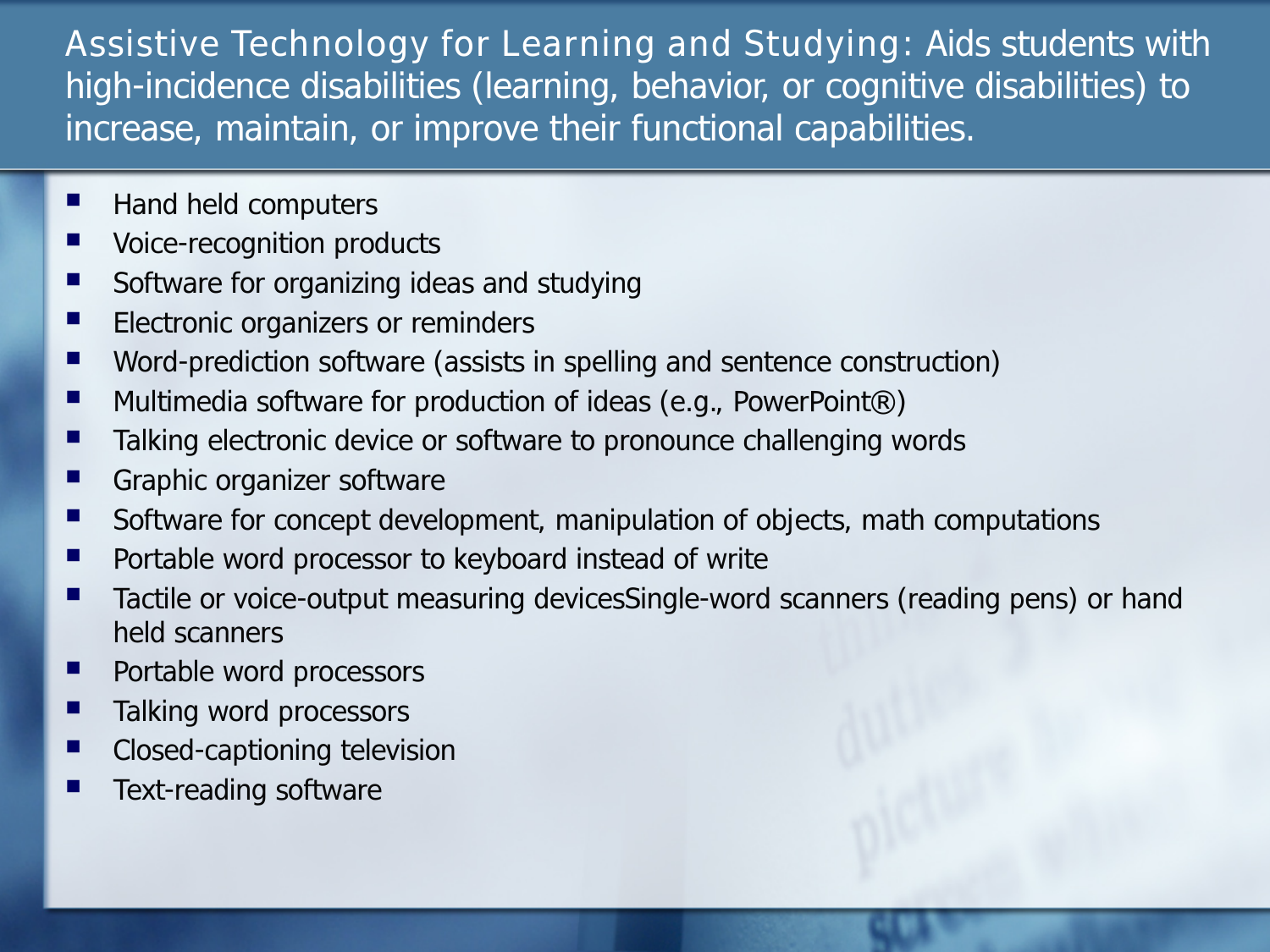

# Assistive Technology for Learning and Studying: Aids students with high-incidence disabilities (learning, behavior, or cognitive disabilities) to increase, maintain, or improve their functional capabilities.
Hand held computers
Voice-recognition products
Software for organizing ideas and studying
Electronic organizers or reminders
Word-prediction software (assists in spelling and sentence construction)
Multimedia software for production of ideas (e.g., PowerPoint®)
Talking electronic device or software to pronounce challenging words
Graphic organizer software
Software for concept development, manipulation of objects, math computations
Portable word processor to keyboard instead of write
Tactile or voice-output measuring devicesSingle-word scanners (reading pens) or hand held scanners
Portable word processors
Talking word processors
Closed-captioning television
Text-reading software